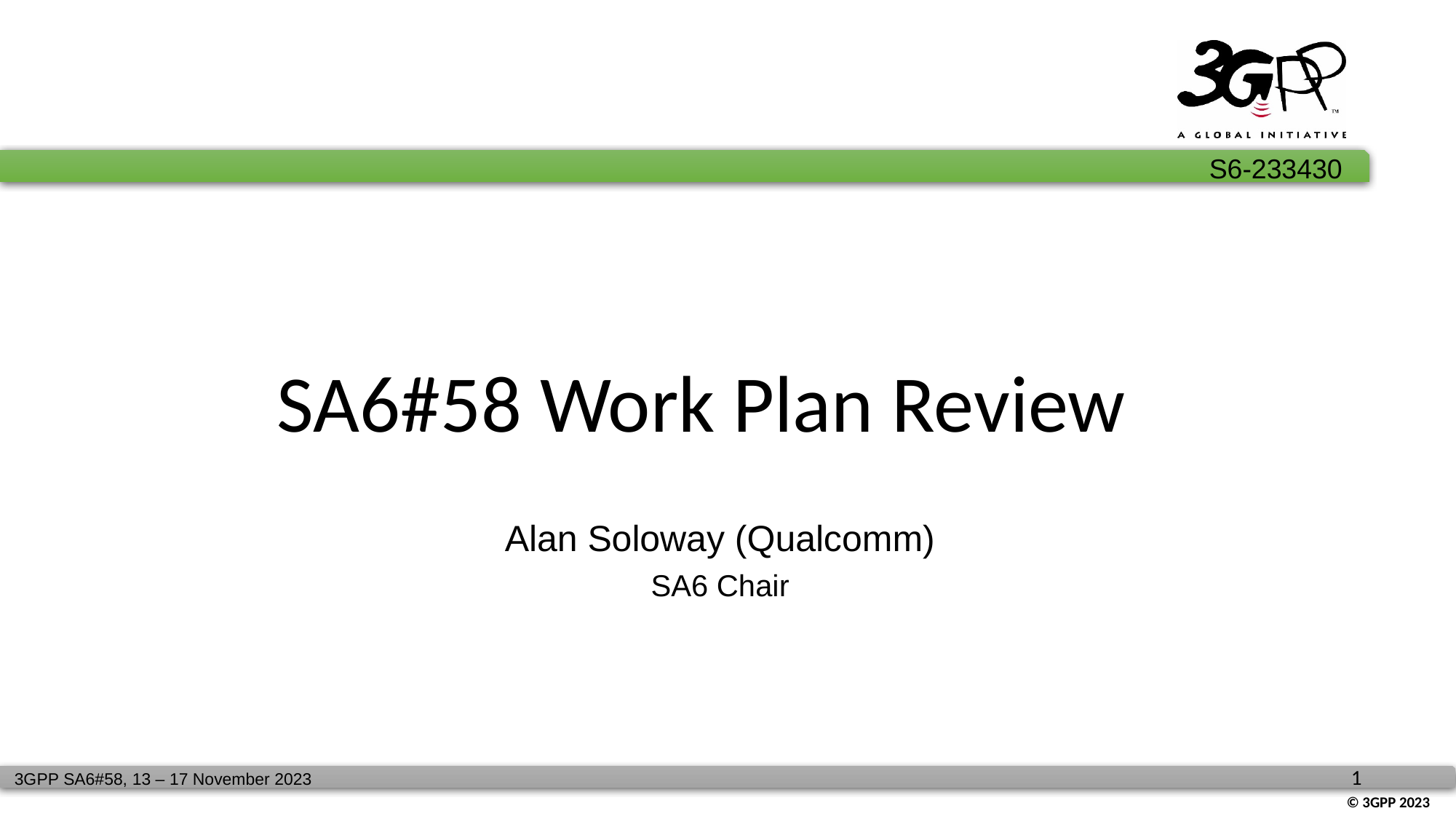

# SA6#58 Work Plan Review
Alan Soloway (Qualcomm)
SA6 Chair